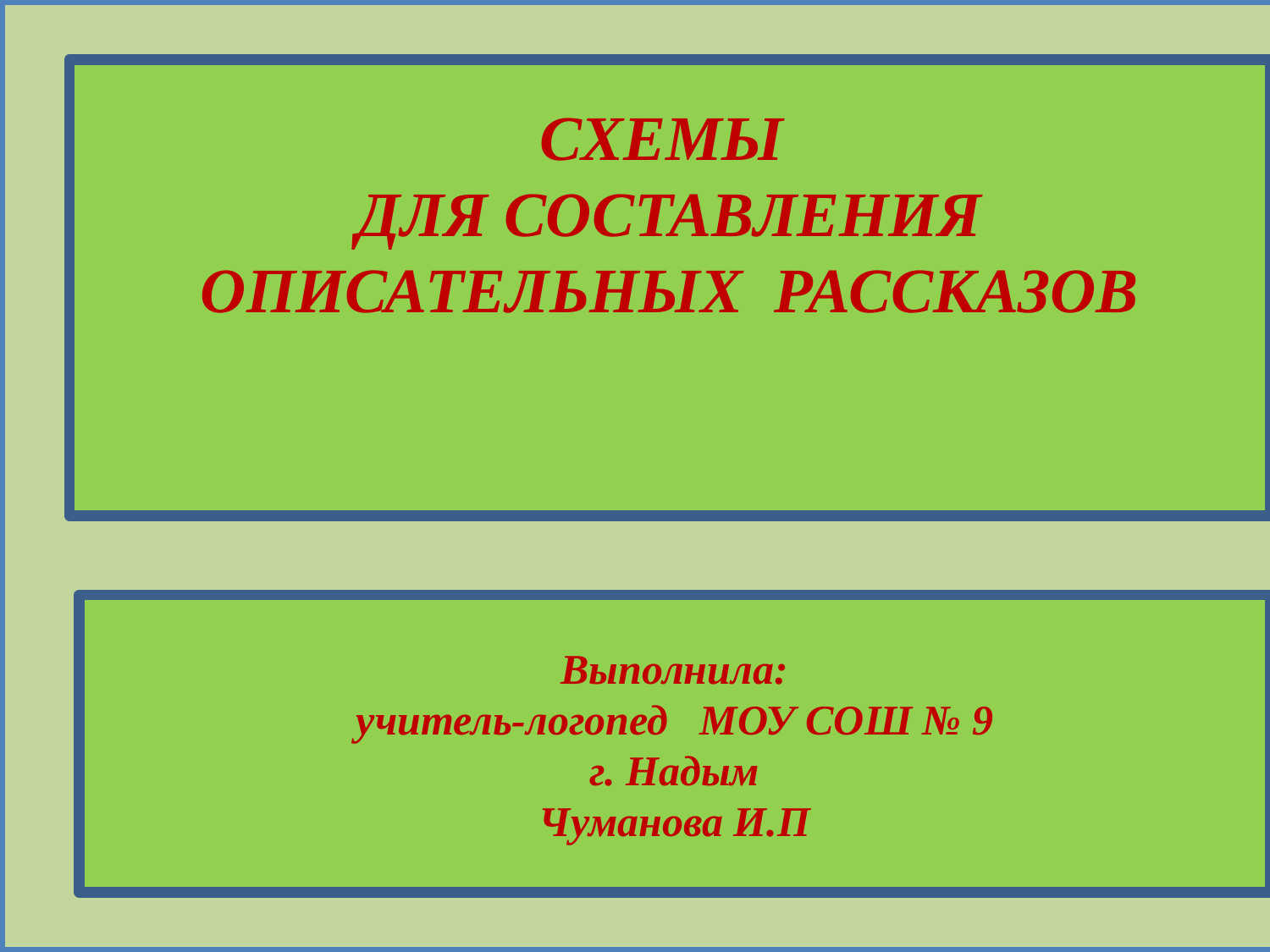

СХЕМЫ
 ДЛЯ СОСТАВЛЕНИЯ
ОПИСАТЕЛЬНЫХ  РАССКАЗОВ

#
Выполнила:
учитель-логопед   МОУ СОШ № 9
г. Надым
Чуманова И.П